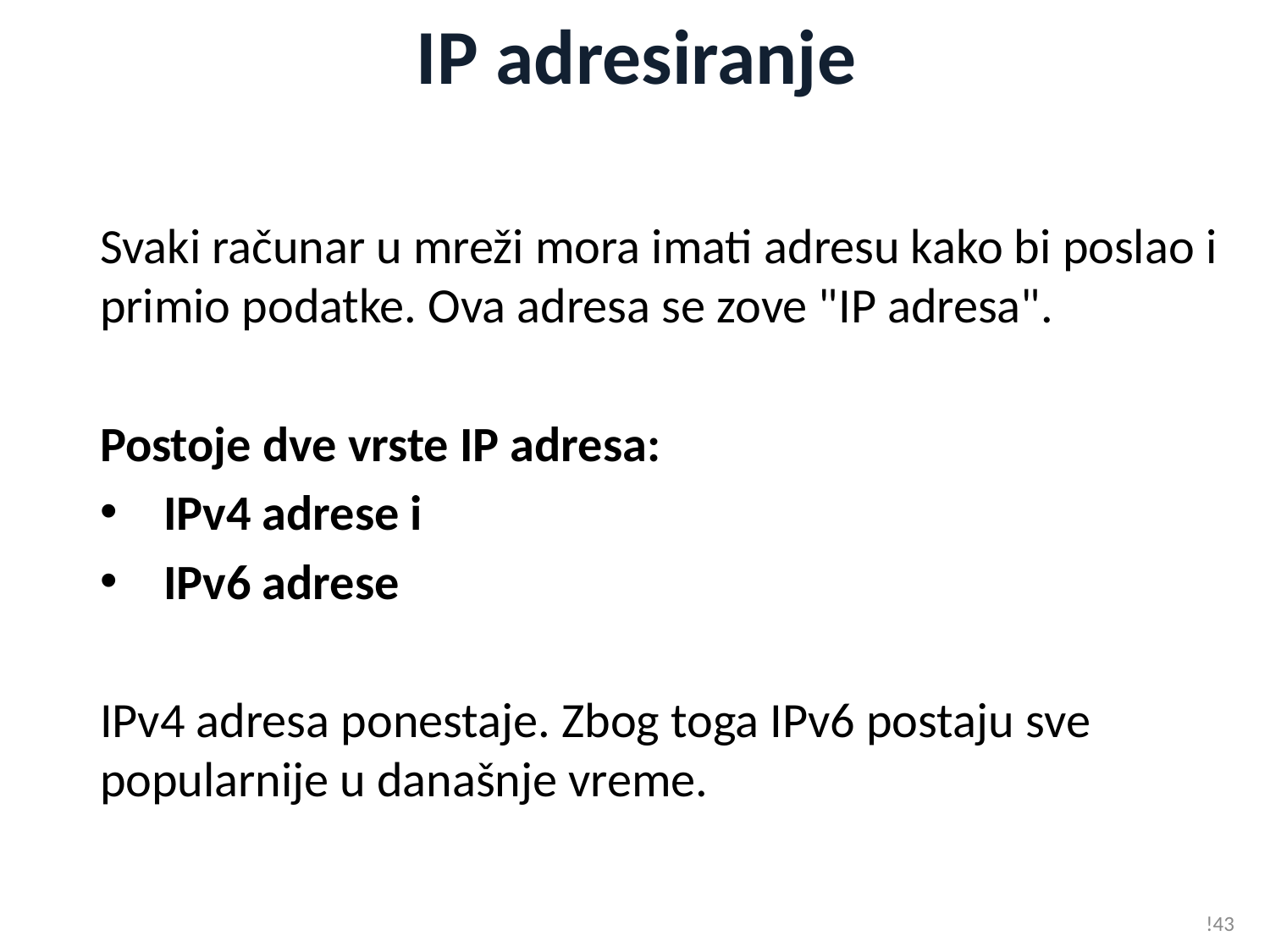

# IP adresiranje
Svaki računar u mreži mora imati adresu kako bi poslao i primio podatke. Ova adresa se zove "IP adresa".

Postoje dve vrste IP adresa:
IPv4 adrese i
IPv6 adrese

IPv4 adresa ponestaje. Zbog toga IPv6 postaju sve popularnije u današnje vreme.

!43